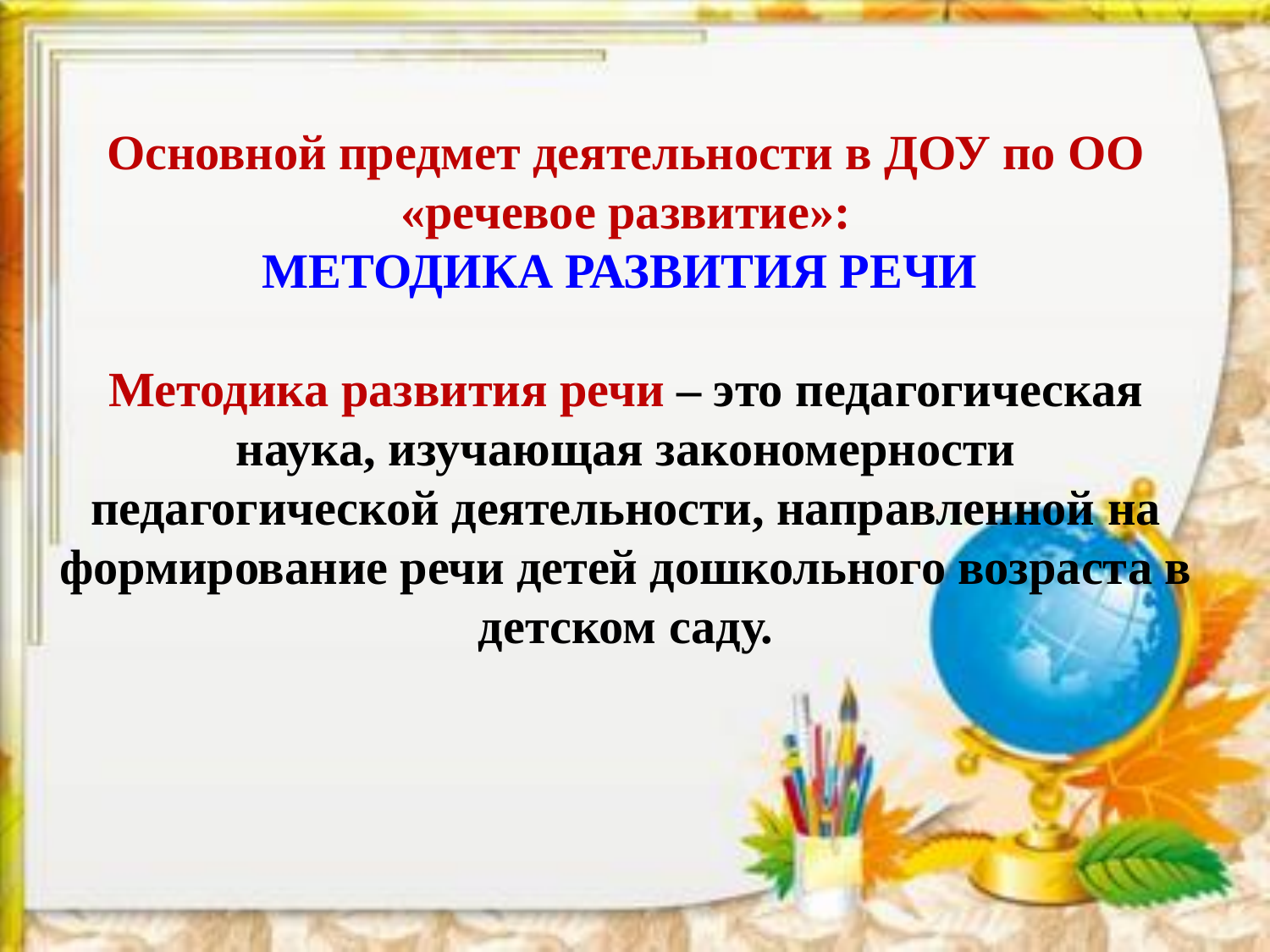

# Основной предмет деятельности в ДОУ по ОО «речевое развитие»: МЕТОДИКА РАЗВИТИЯ РЕЧИ Методика развития речи – это педагогическая наука, изучающая закономерности педагогической деятельности, направленной на формирование речи детей дошкольного возраста в детском саду.